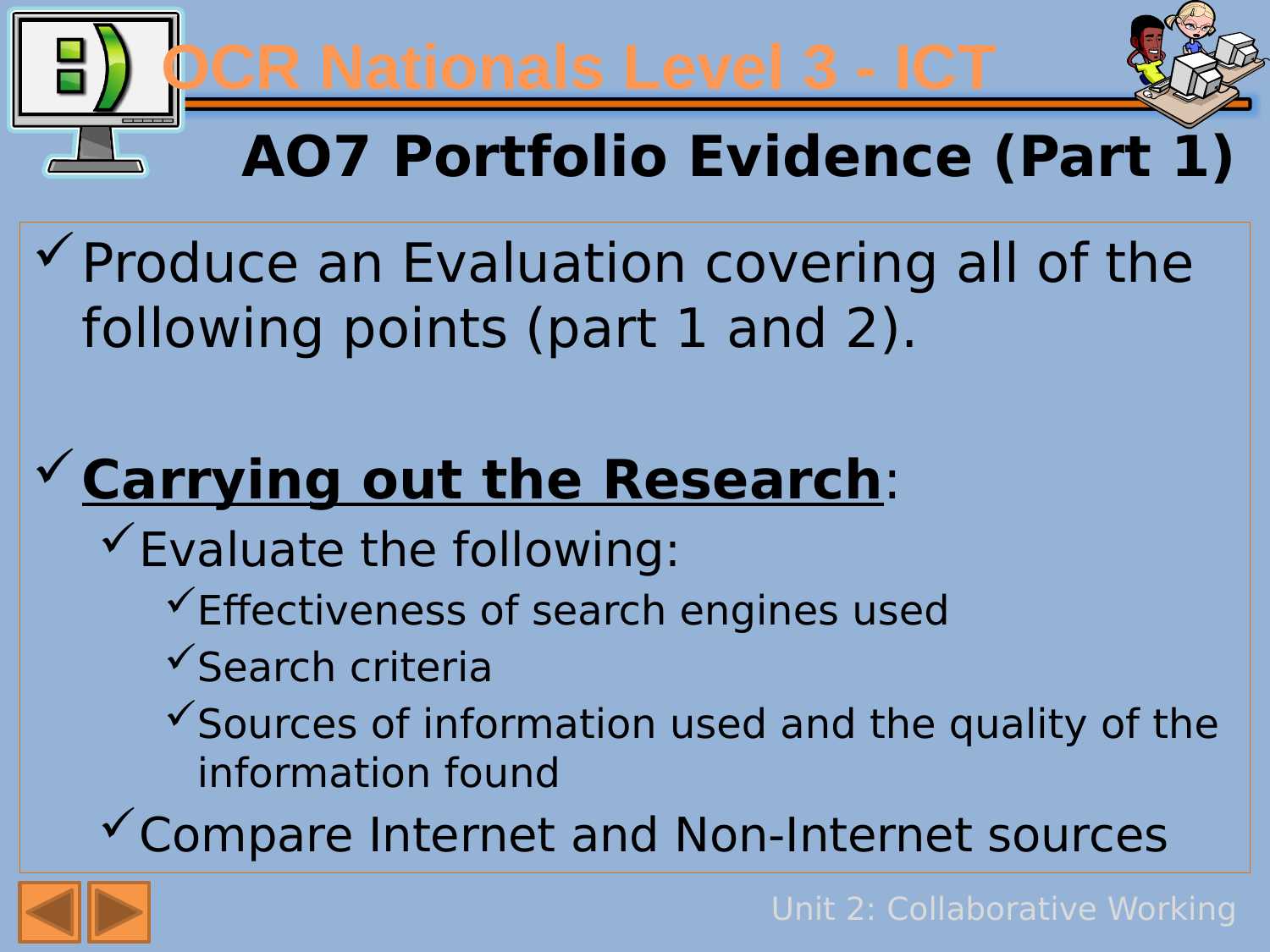

# AO7 Portfolio Evidence (Part 1)
Produce an Evaluation covering all of the following points (part 1 and 2).

Carrying out the Research:
Evaluate the following:
Effectiveness of search engines used
Search criteria
Sources of information used and the quality of the information found
Compare Internet and Non-Internet sources